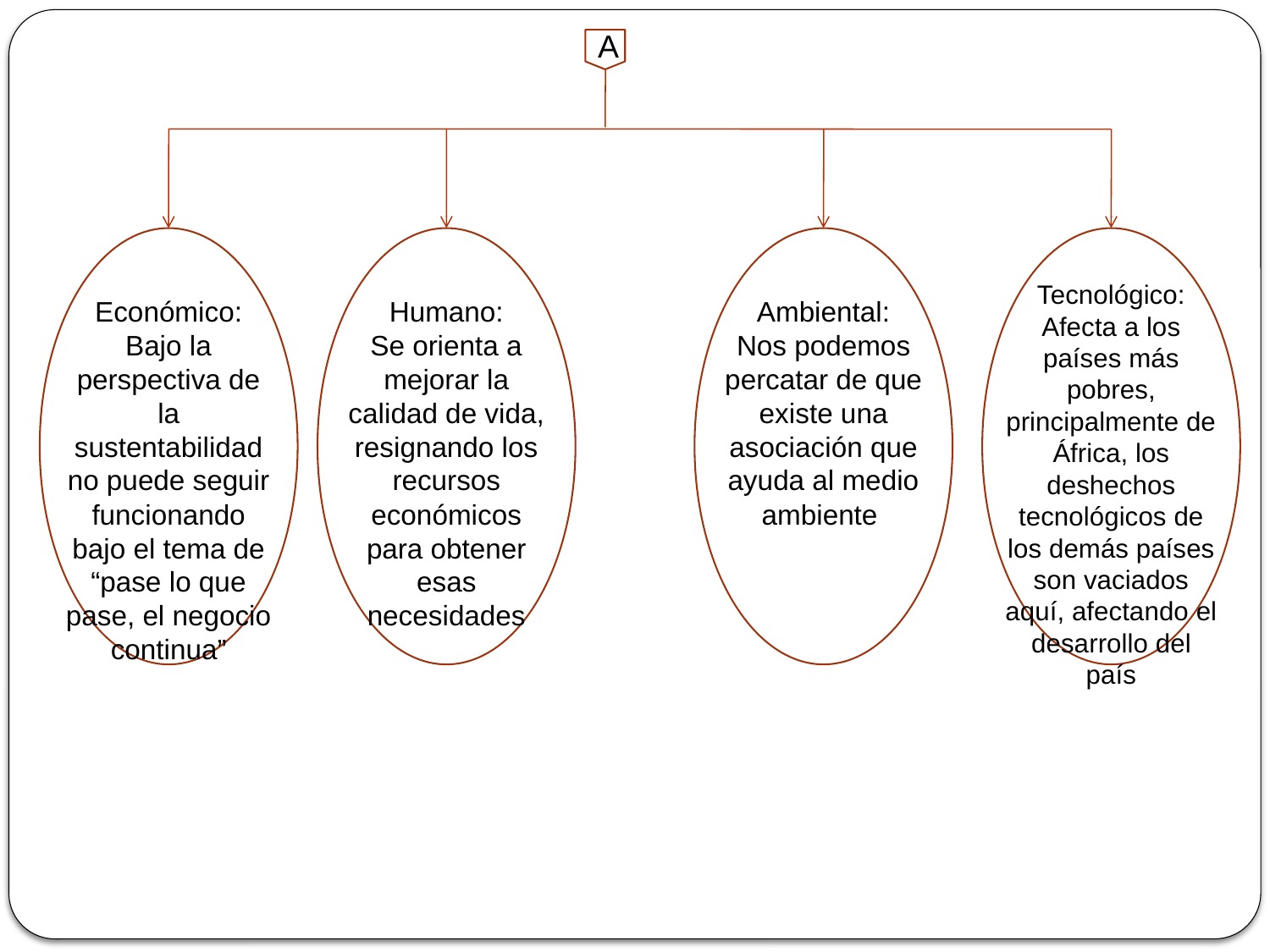

A

Tecnológico:
Afecta a los países más pobres, principalmente de África, los deshechos tecnológicos de los demás países son vaciados aquí, afectando el desarrollo del país
Económico:
Bajo la perspectiva de la sustentabilidad no puede seguir funcionando bajo el tema de “pase lo que pase, el negocio continua”
Humano:
Se orienta a mejorar la calidad de vida, resignando los recursos económicos para obtener esas necesidades
Ambiental:
Nos podemos percatar de que existe una asociación que ayuda al medio ambiente